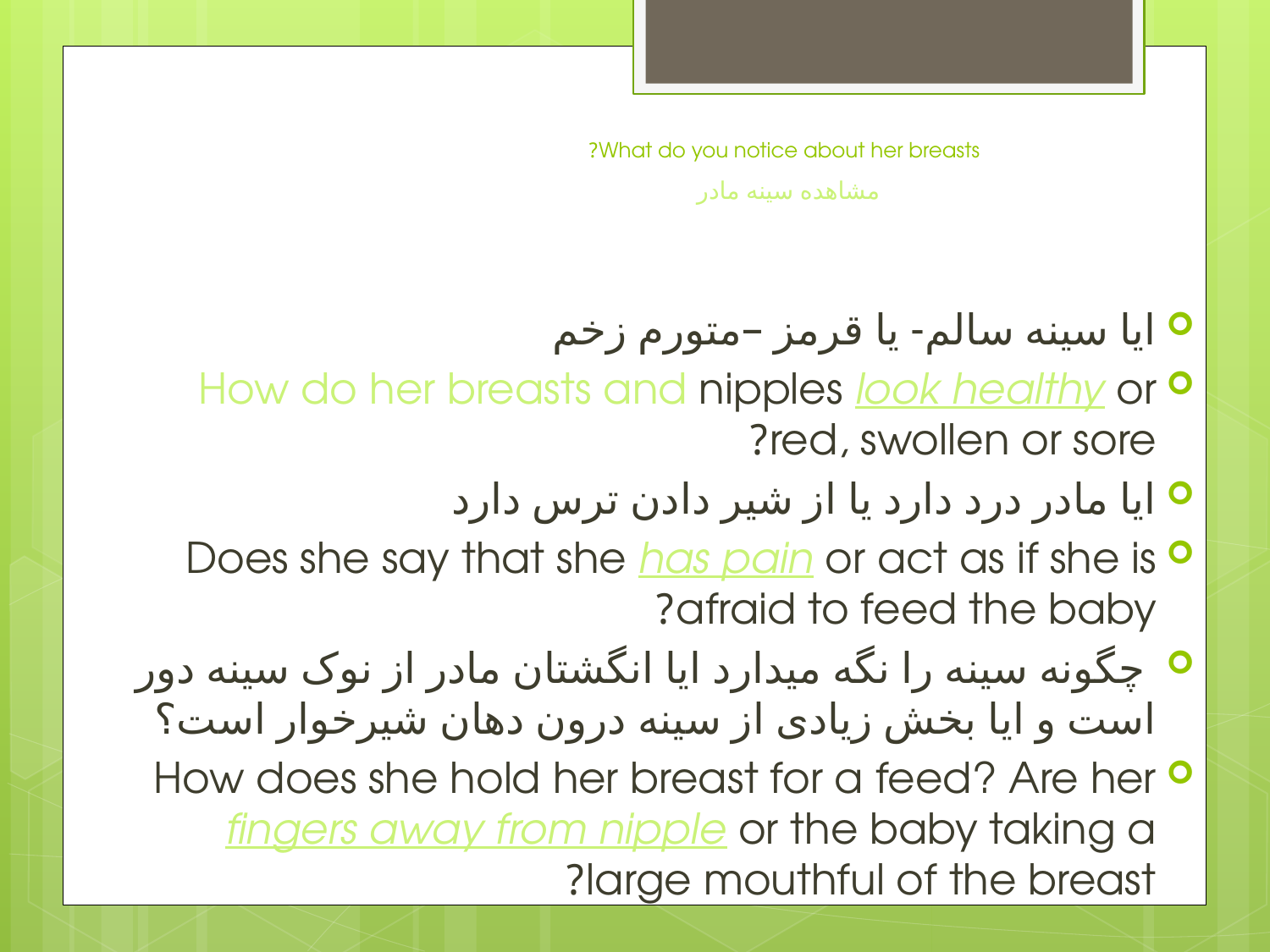

# What do you notice about her breasts? مشاهده سینه مادر
ایا سینه سالم- یا قرمز –متورم زخم
How do her breasts and nipples look healthy or red, swollen or sore?
ایا مادر درد دارد یا از شیر دادن ترس دارد
Does she say that she has pain or act as if she is afraid to feed the baby?
 چگونه سینه را نگه میدارد ایا انگشتان مادر از نوک سینه دور است و ایا بخش زیادی از سینه درون دهان شیرخوار است؟
How does she hold her breast for a feed? Are her fingers away from nipple or the baby taking a large mouthful of the breast?